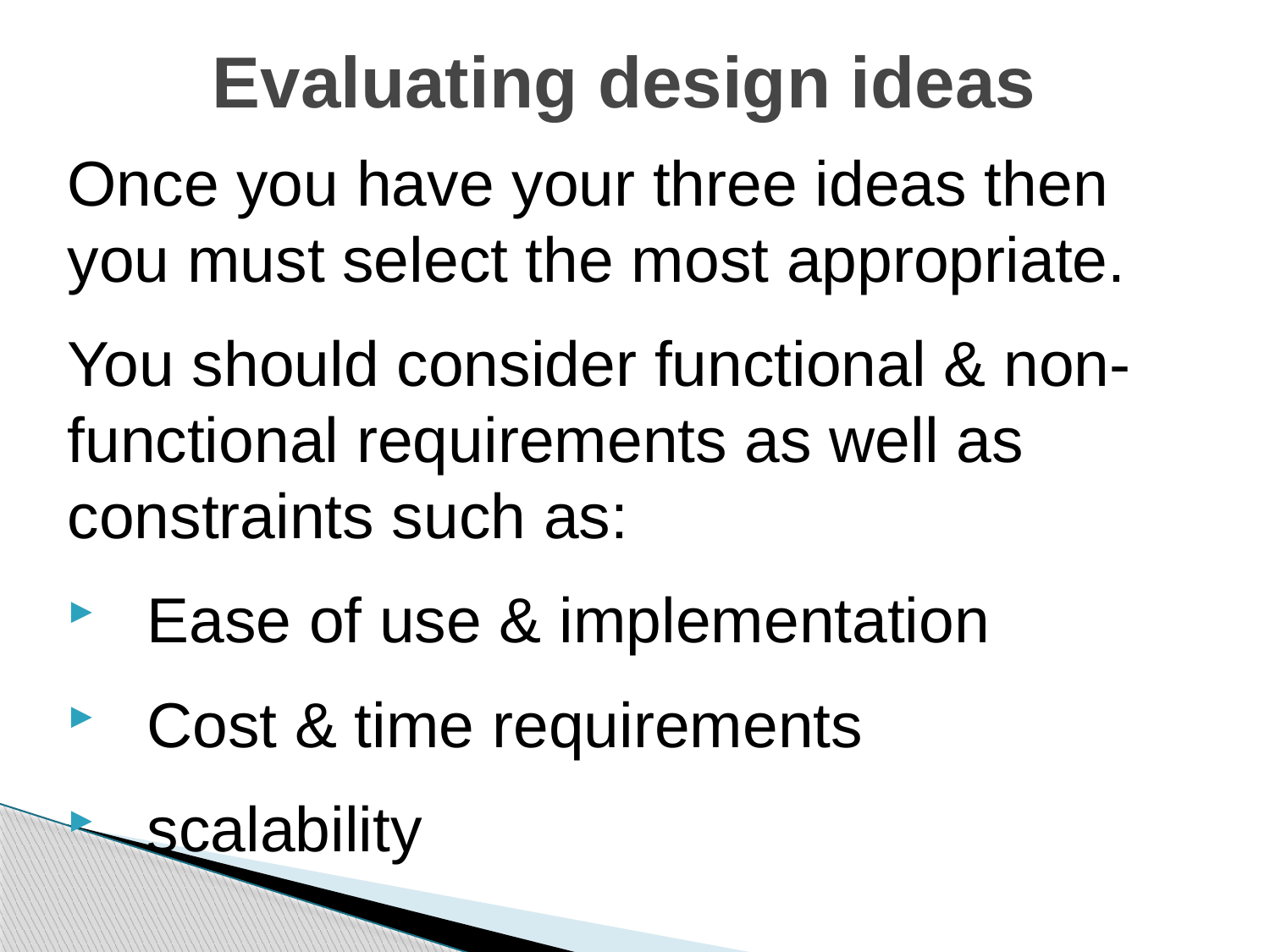

# Evaluating design ideas
Once you have your three ideas then you must select the most appropriate.
You should consider functional & non-functional requirements as well as constraints such as:
Ease of use & implementation
Cost & time requirements
scalability